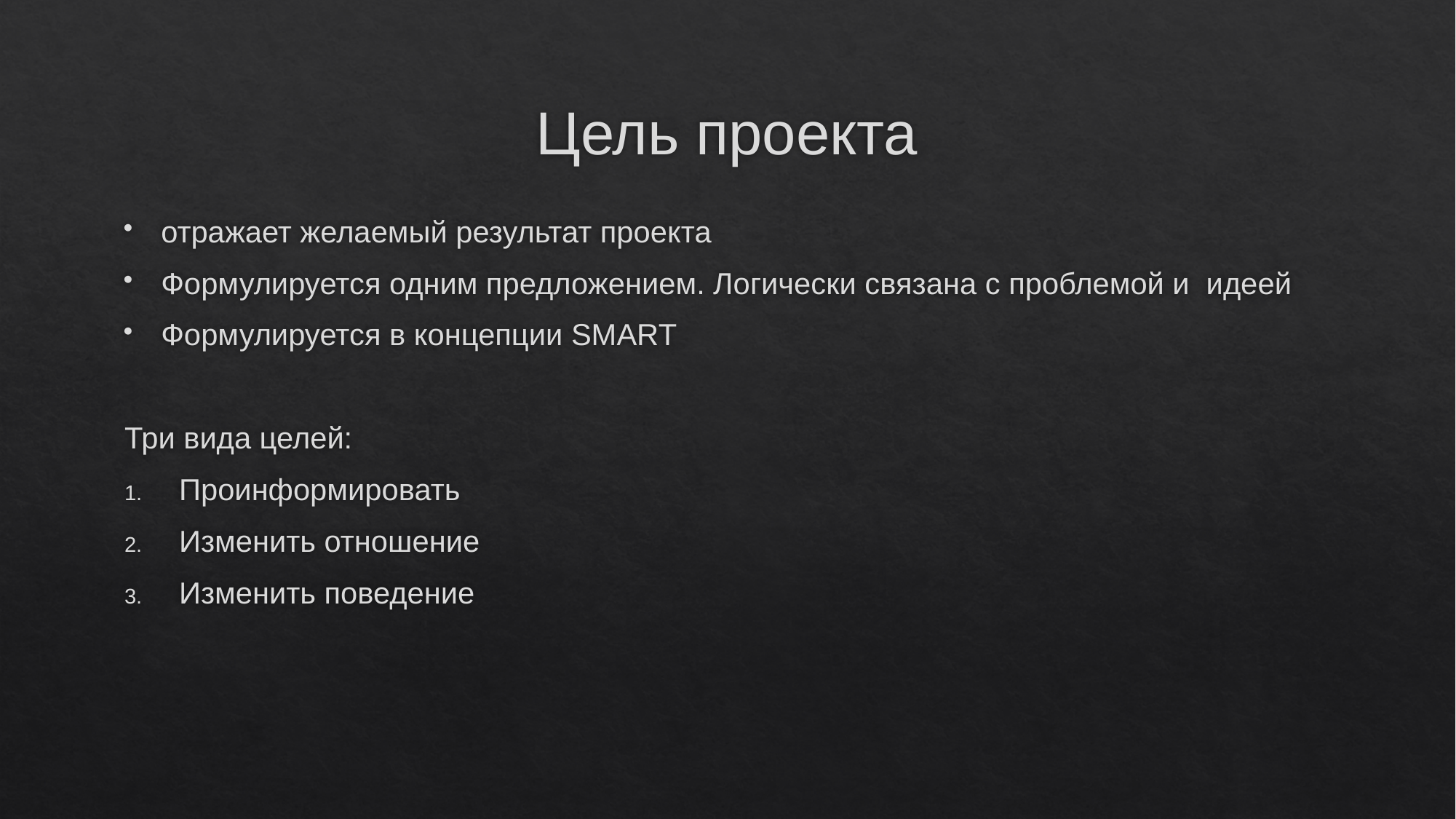

# Цель проекта
отражает желаемый результат проекта
Формулируется одним предложением. Логически связана с проблемой и  идеей
Формулируется в концепции SMART

Три вида целей:
Проинформировать
Изменить отношение
Изменить поведение